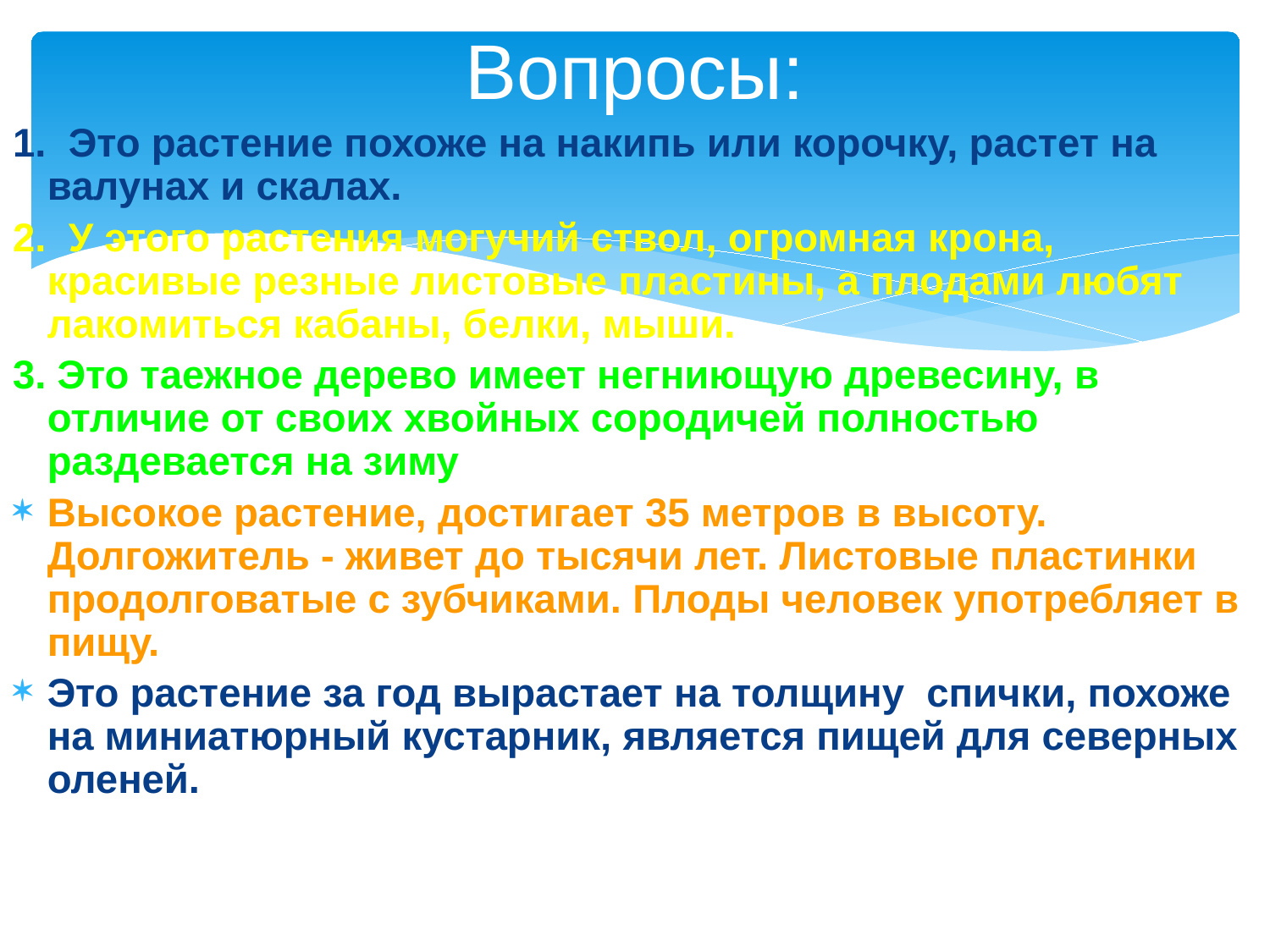

# Вопросы:
1.  Это растение похоже на накипь или корочку, растет на валунах и скалах.
2.  У этого растения могучий ствол, огромная крона, красивые резные листовые пластины, а плодами любят лакомиться кабаны, белки, мыши.
3. Это таежное дерево имеет негниющую древесину, в отличие от своих хвойных сородичей полностью раздевается на зиму
Высокое растение, достигает 35 метров в высоту. Долгожитель - живет до тысячи лет. Листовые пластинки продолговатые с зубчиками. Плоды человек употребляет в пищу.
Это растение за год вырастает на толщину  спички, похоже на миниатюрный кустарник, является пищей для северных оленей.